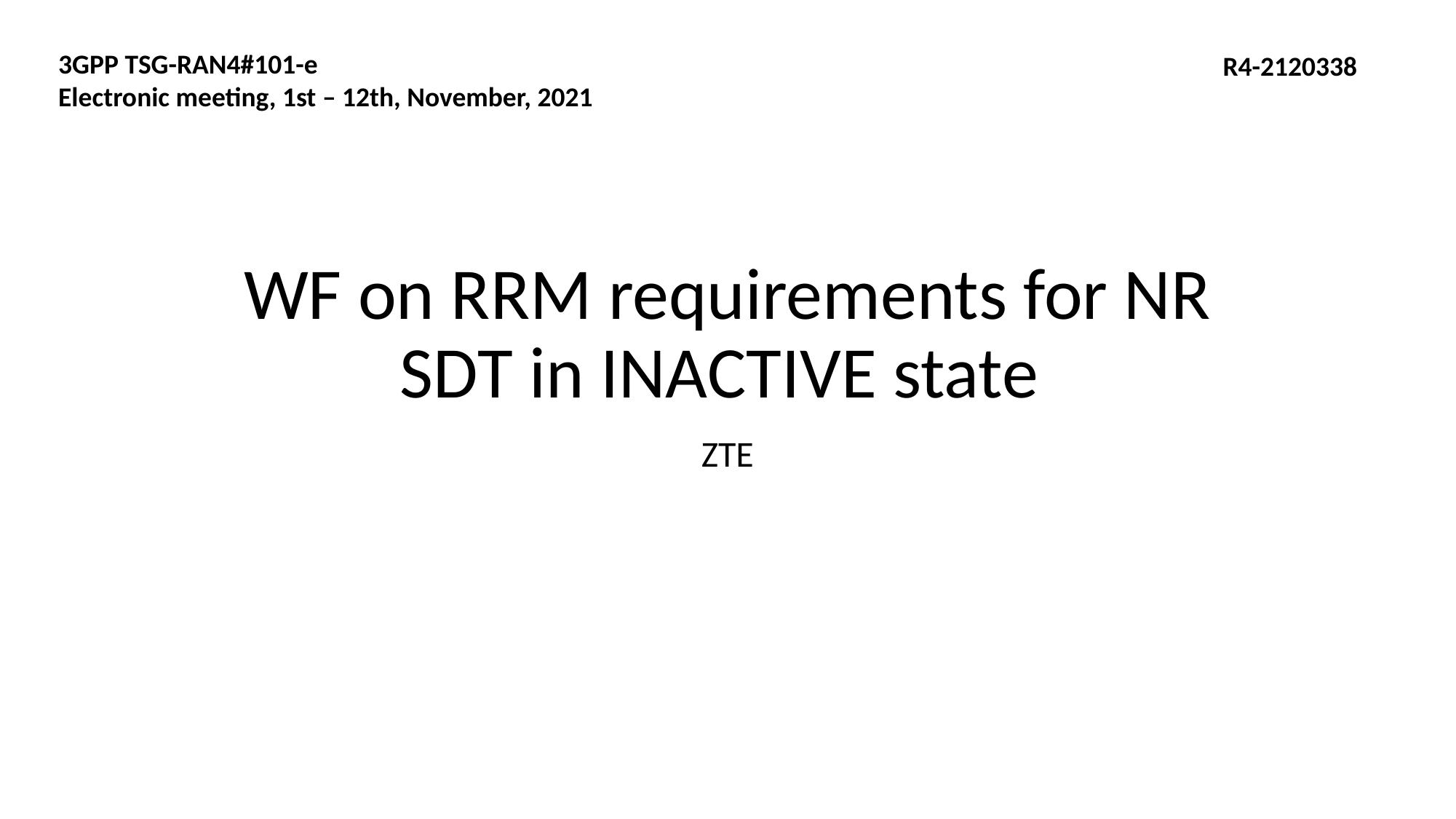

3GPP TSG-RAN4#101-e
Electronic meeting, 1st – 12th, November, 2021
R4-2120338
# WF on RRM requirements for NR SDT in INACTIVE state
ZTE